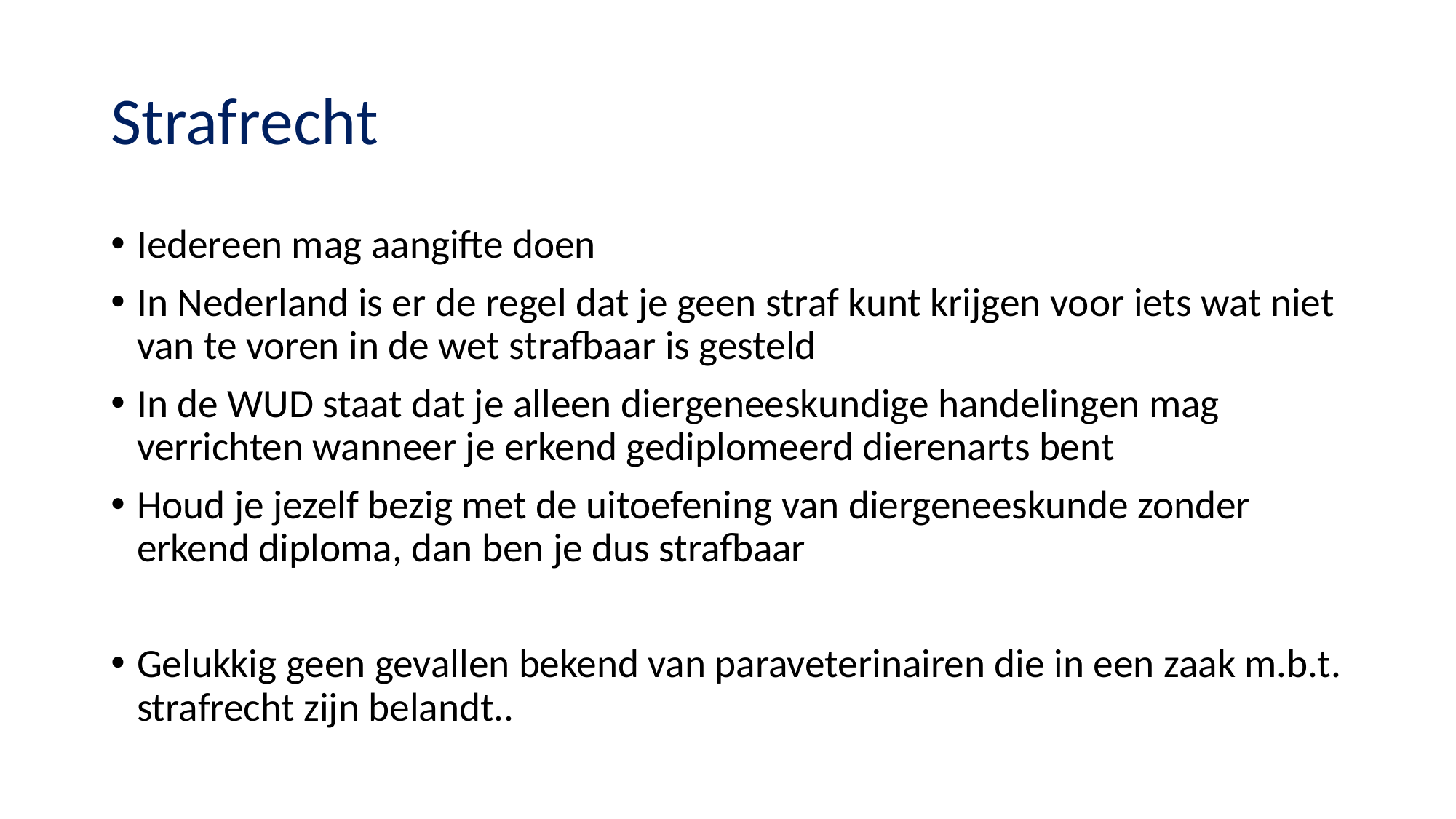

# Strafrecht
Iedereen mag aangifte doen
In Nederland is er de regel dat je geen straf kunt krijgen voor iets wat niet van te voren in de wet strafbaar is gesteld
In de WUD staat dat je alleen diergeneeskundige handelingen mag verrichten wanneer je erkend gediplomeerd dierenarts bent
Houd je jezelf bezig met de uitoefening van diergeneeskunde zonder erkend diploma, dan ben je dus strafbaar

Gelukkig geen gevallen bekend van paraveterinairen die in een zaak m.b.t. strafrecht zijn belandt..